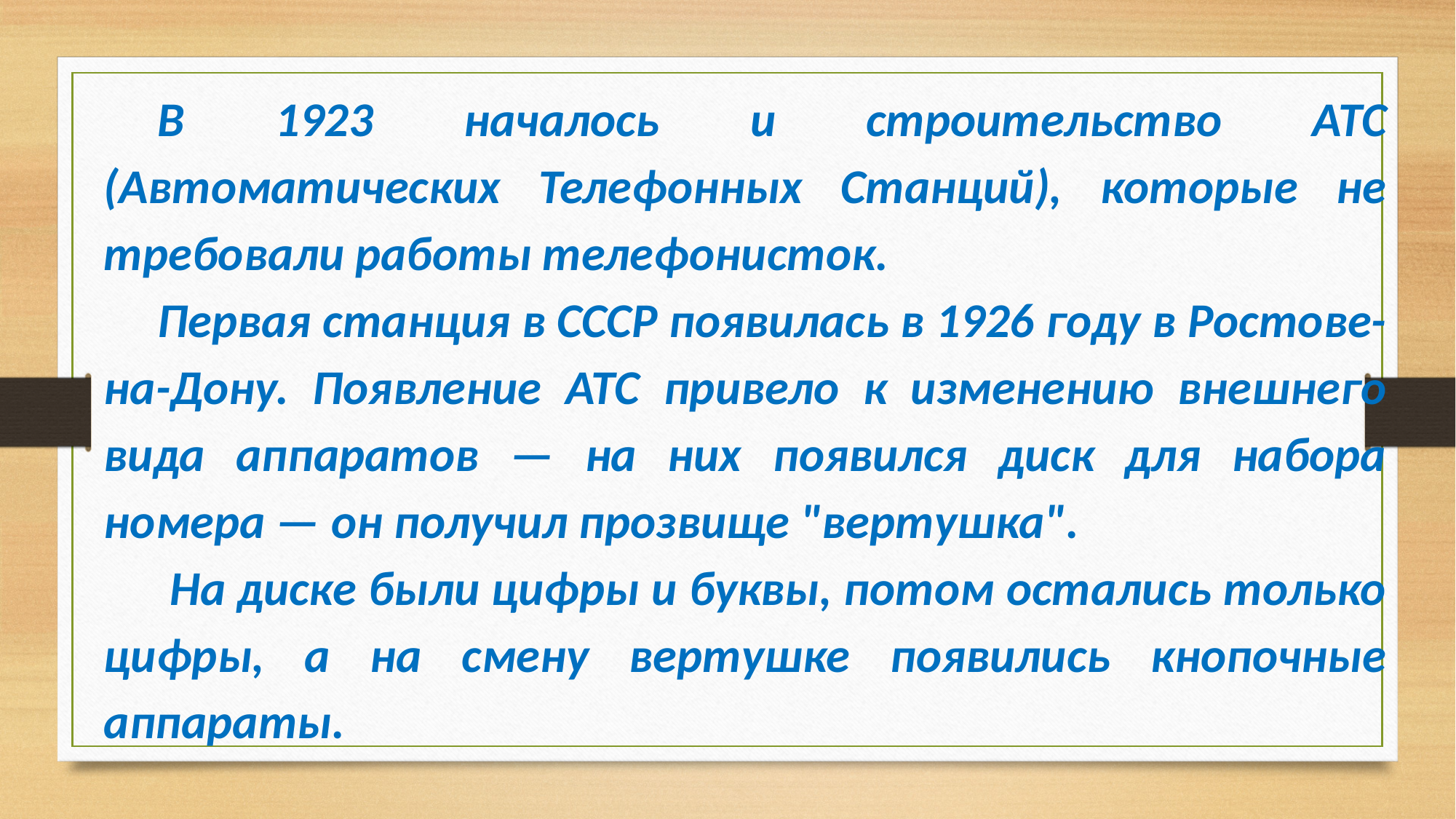

В 1923 началось и строительство АТС (Автоматических Телефонных Станций), которые не требовали работы телефонисток.
Первая станция в СССР появилась в 1926 году в Ростове-на-Дону. Появление АТС привело к изменению внешнего вида аппаратов — на них появился диск для набора номера — он получил прозвище "вертушка".
 На диске были цифры и буквы, потом остались только цифры, а на смену вертушке появились кнопочные аппараты.